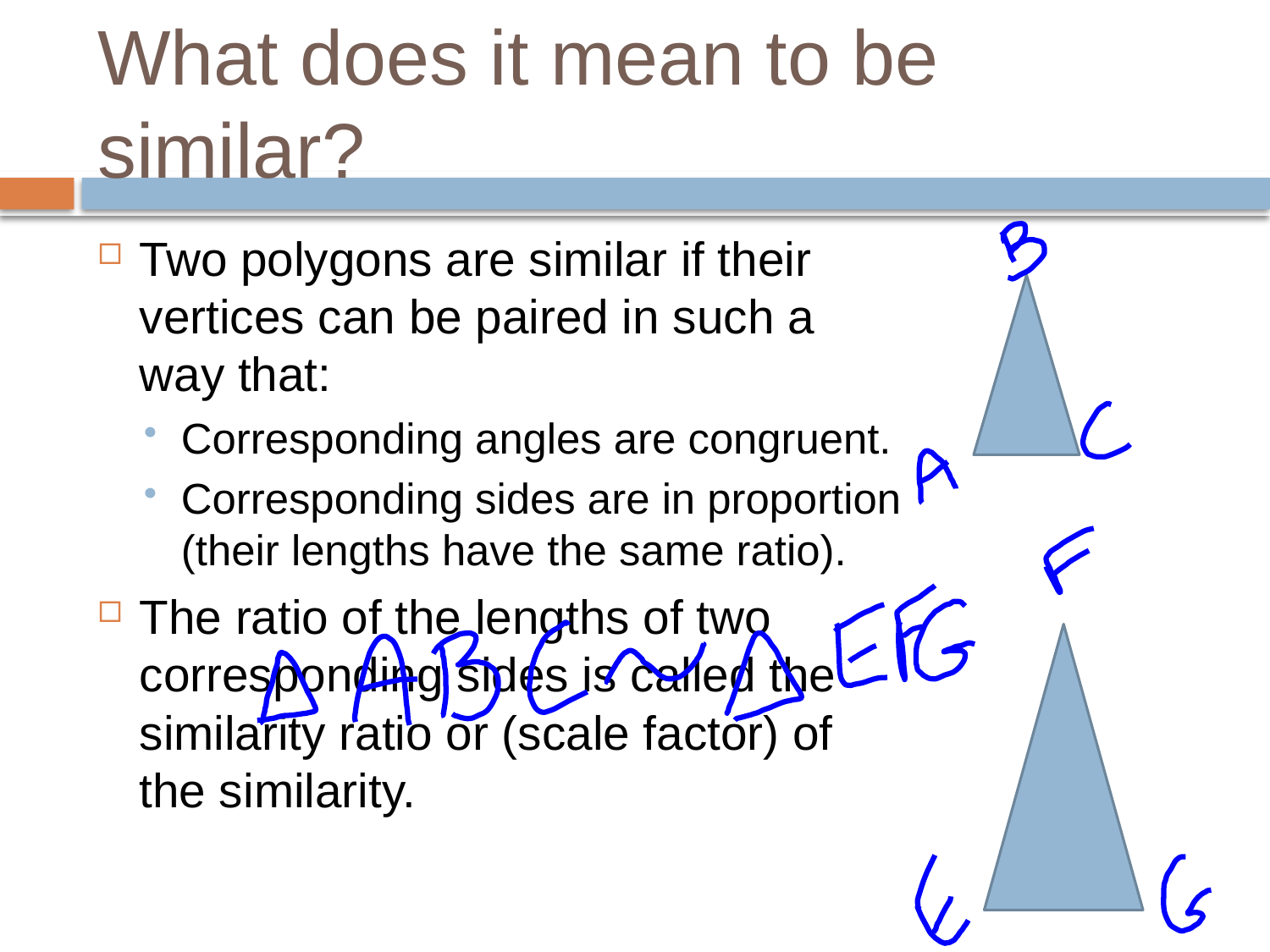

# What does it mean to be similar?
Two polygons are similar if their vertices can be paired in such a way that:
Corresponding angles are congruent.
Corresponding sides are in proportion (their lengths have the same ratio).
The ratio of the lengths of two corresponding sides is called the similarity ratio or (scale factor) of the similarity.